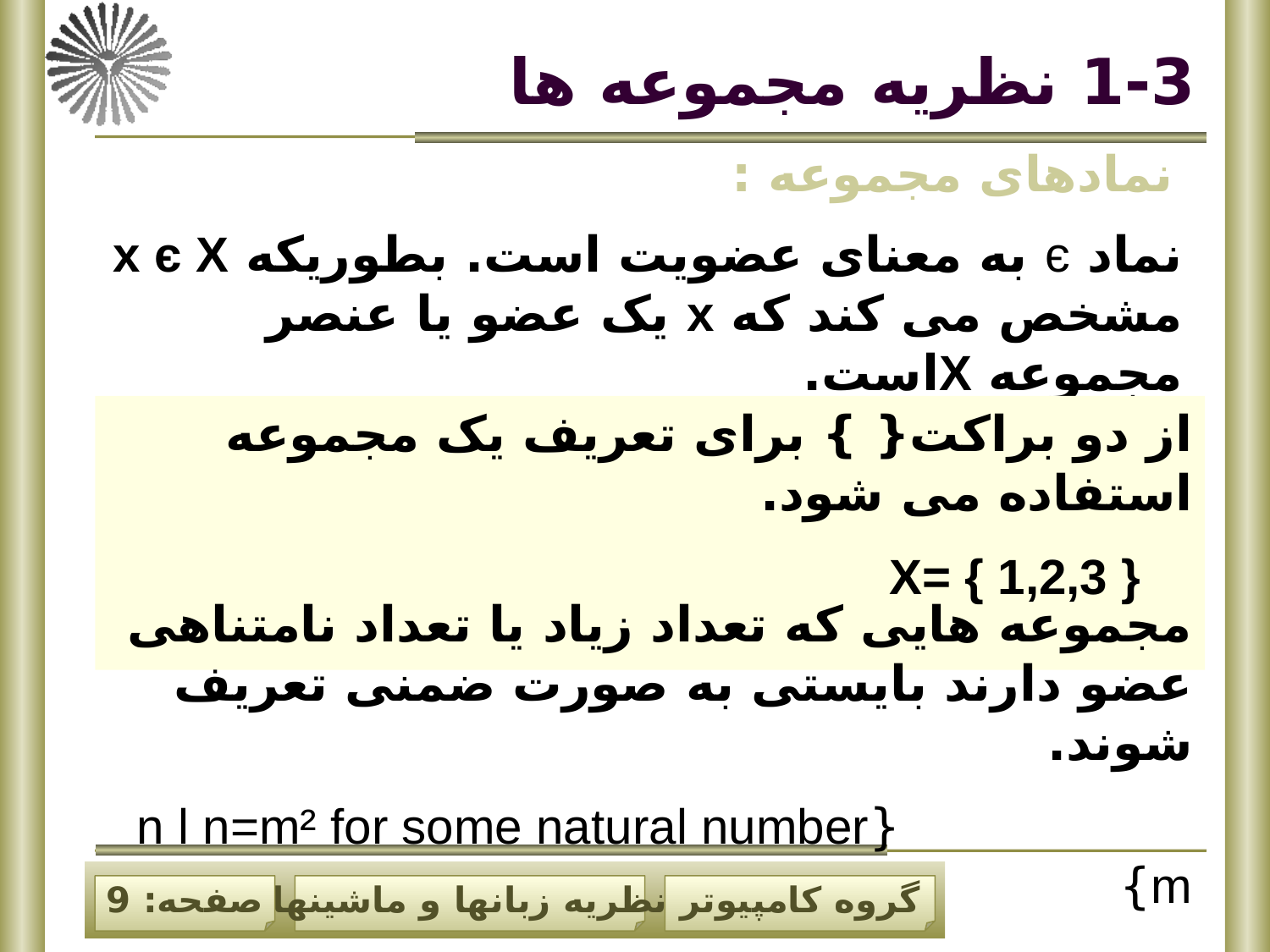

# 1-3 نظریه مجموعه ها
نمادهای مجموعه :
نماد є به معنای عضویت است. بطوریکه x є X مشخص می کند که x یک عضو یا عنصر مجموعه Xاست.
از دو براکت{ } برای تعریف یک مجموعه استفاده می شود.
   X= { 1,2,3 }
مجموعه هایی که تعداد زیاد یا تعداد نامتناهی عضو دارند بایستی به صورت ضمنی تعریف شوند.
                 {n l n=m² for some natural number m}